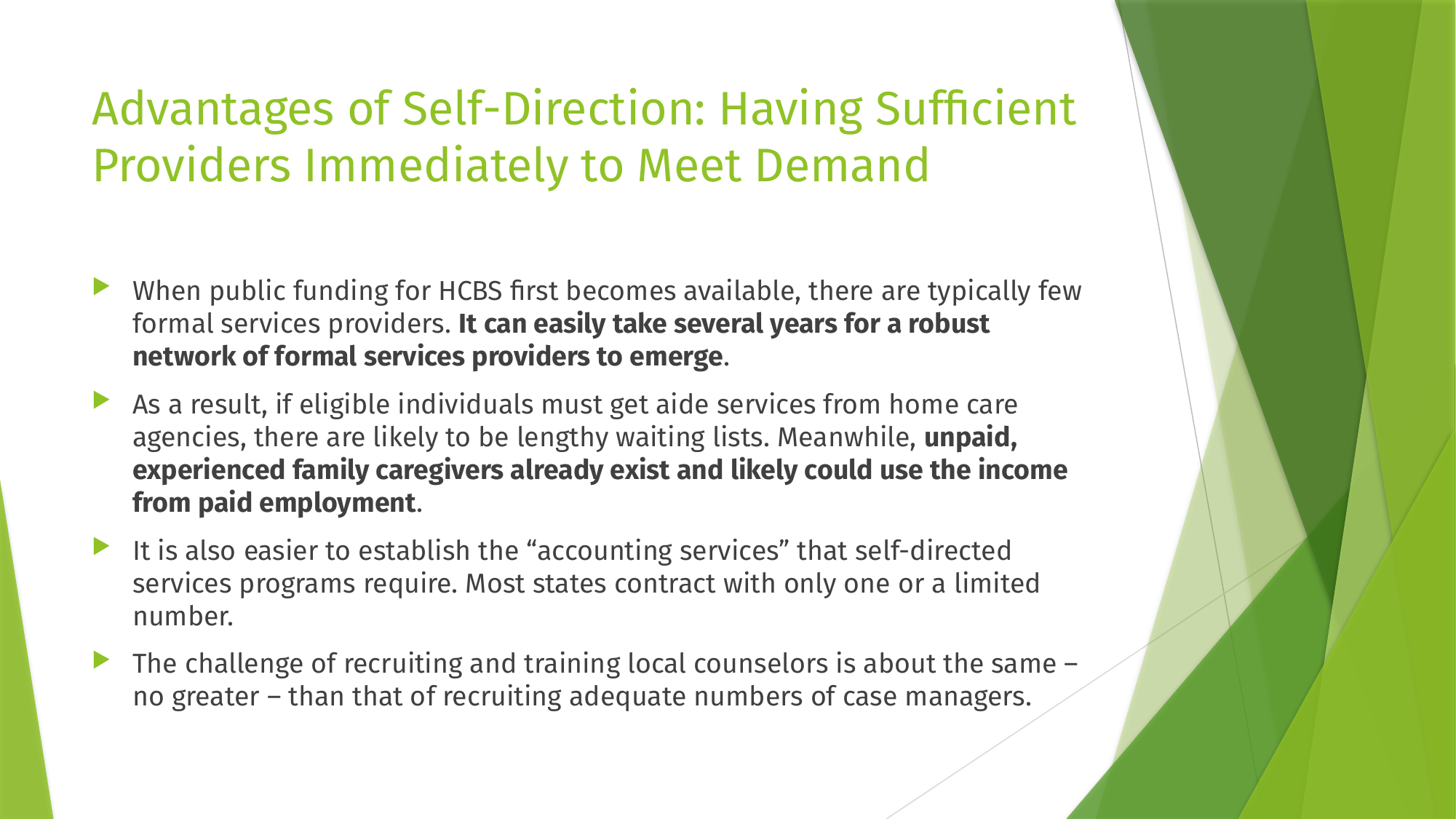

# Advantages of Self-Direction: Having Sufficient Providers Immediately to Meet Demand
When public funding for HCBS first becomes available, there are typically few formal services providers. It can easily take several years for a robust network of formal services providers to emerge.
As a result, if eligible individuals must get aide services from home care agencies, there are likely to be lengthy waiting lists. Meanwhile, unpaid, experienced family caregivers already exist and likely could use the income from paid employment.
It is also easier to establish the “accounting services” that self-directed services programs require. Most states contract with only one or a limited number.
The challenge of recruiting and training local counselors is about the same – no greater – than that of recruiting adequate numbers of case managers.